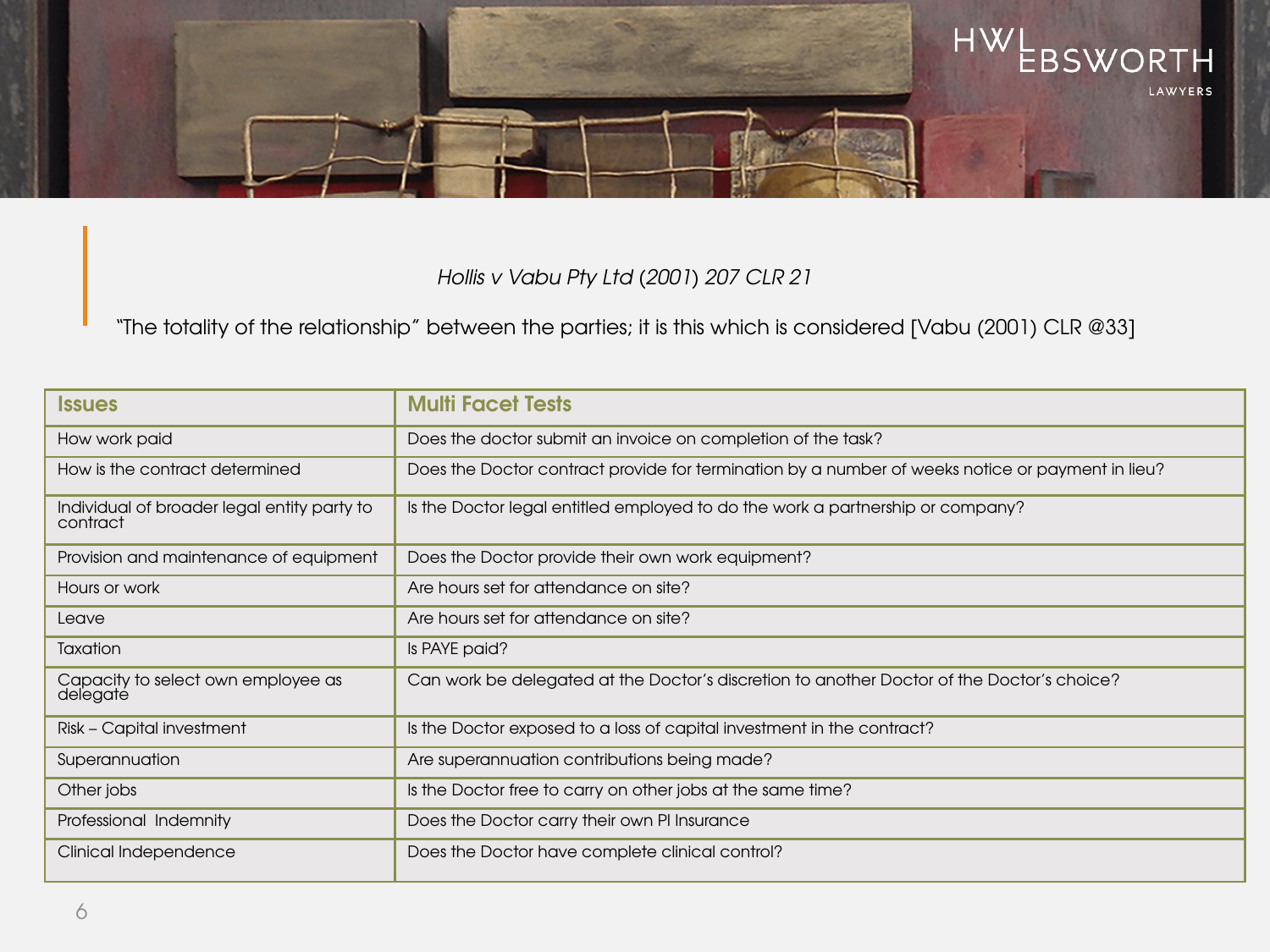

# Hollis v Vabu Pty Ltd (2001) 207 CLR 21 “The totality of the relationship” between the parties; it is this which is considered [Vabu (2001) CLR @33]
| Issues | Multi Facet Tests |
| --- | --- |
| How work paid | Does the doctor submit an invoice on completion of the task? |
| How is the contract determined | Does the Doctor contract provide for termination by a number of weeks notice or payment in lieu? |
| Individual of broader legal entity party to contract | Is the Doctor legal entitled employed to do the work a partnership or company? |
| Provision and maintenance of equipment | Does the Doctor provide their own work equipment? |
| Hours or work | Are hours set for attendance on site? |
| Leave | Are hours set for attendance on site? |
| Taxation | Is PAYE paid? |
| Capacity to select own employee as delegate | Can work be delegated at the Doctor’s discretion to another Doctor of the Doctor’s choice? |
| Risk – Capital investment | Is the Doctor exposed to a loss of capital investment in the contract? |
| Superannuation | Are superannuation contributions being made? |
| Other jobs | Is the Doctor free to carry on other jobs at the same time? |
| Professional Indemnity | Does the Doctor carry their own PI Insurance |
| Clinical Independence | Does the Doctor have complete clinical control? |
6